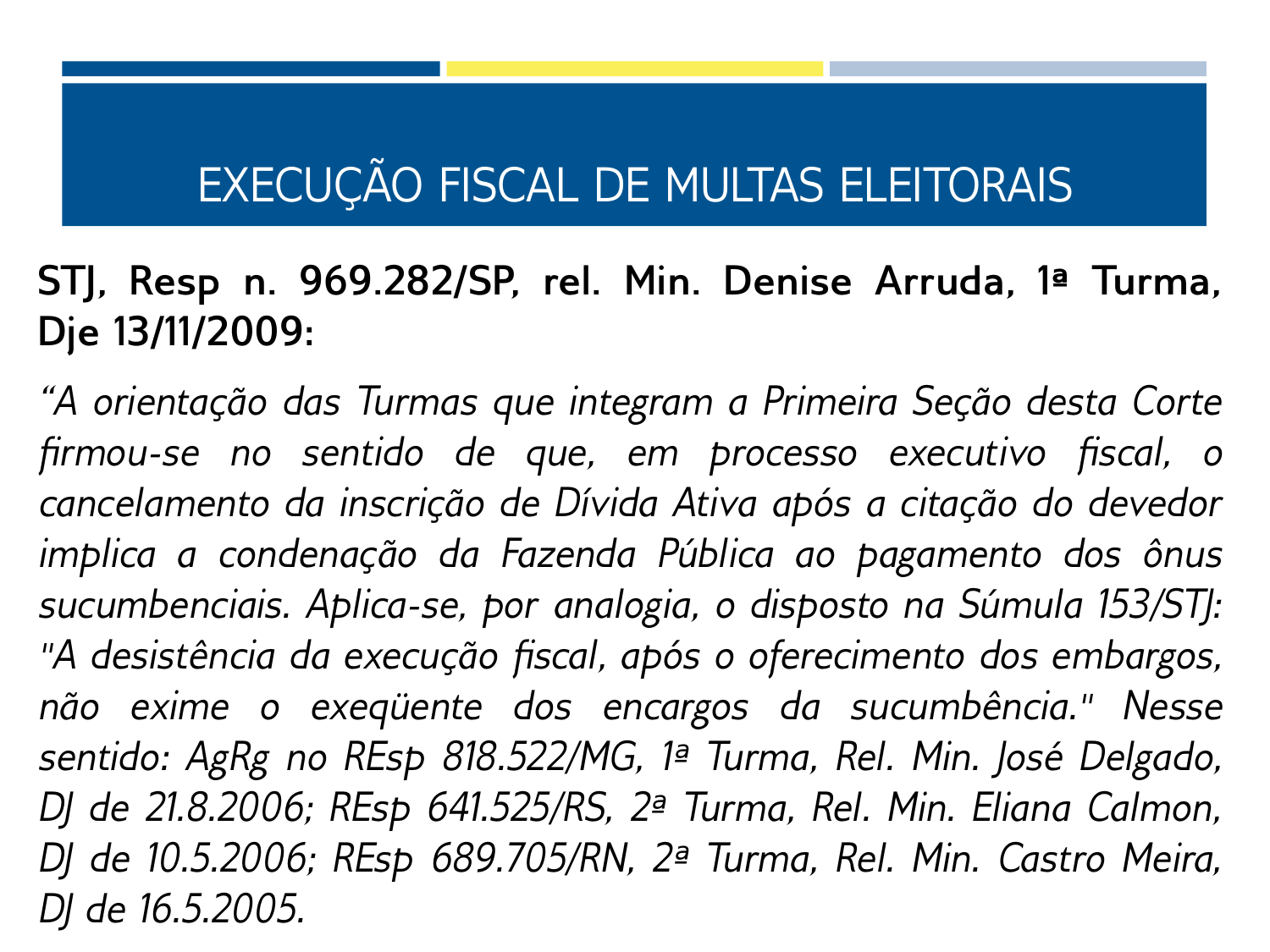

# EXECUÇÃO FISCAL DE MULTAS ELEITORAIS
STJ, Resp n. 969.282/SP, rel. Min. Denise Arruda, 1ª Turma, Dje 13/11/2009:
“A orientação das Turmas que integram a Primeira Seção desta Corte firmou-se no sentido de que, em processo executivo fiscal, o cancelamento da inscrição de Dívida Ativa após a citação do devedor implica a condenação da Fazenda Pública ao pagamento dos ônus sucumbenciais. Aplica-se, por analogia, o disposto na Súmula 153/STJ: "A desistência da execução fiscal, após o oferecimento dos embargos, não exime o exeqüente dos encargos da sucumbência." Nesse sentido: AgRg no REsp 818.522/MG, 1ª Turma, Rel. Min. José Delgado, DJ de 21.8.2006; REsp 641.525/RS, 2ª Turma, Rel. Min. Eliana Calmon, DJ de 10.5.2006; REsp 689.705/RN, 2ª Turma, Rel. Min. Castro Meira, DJ de 16.5.2005.